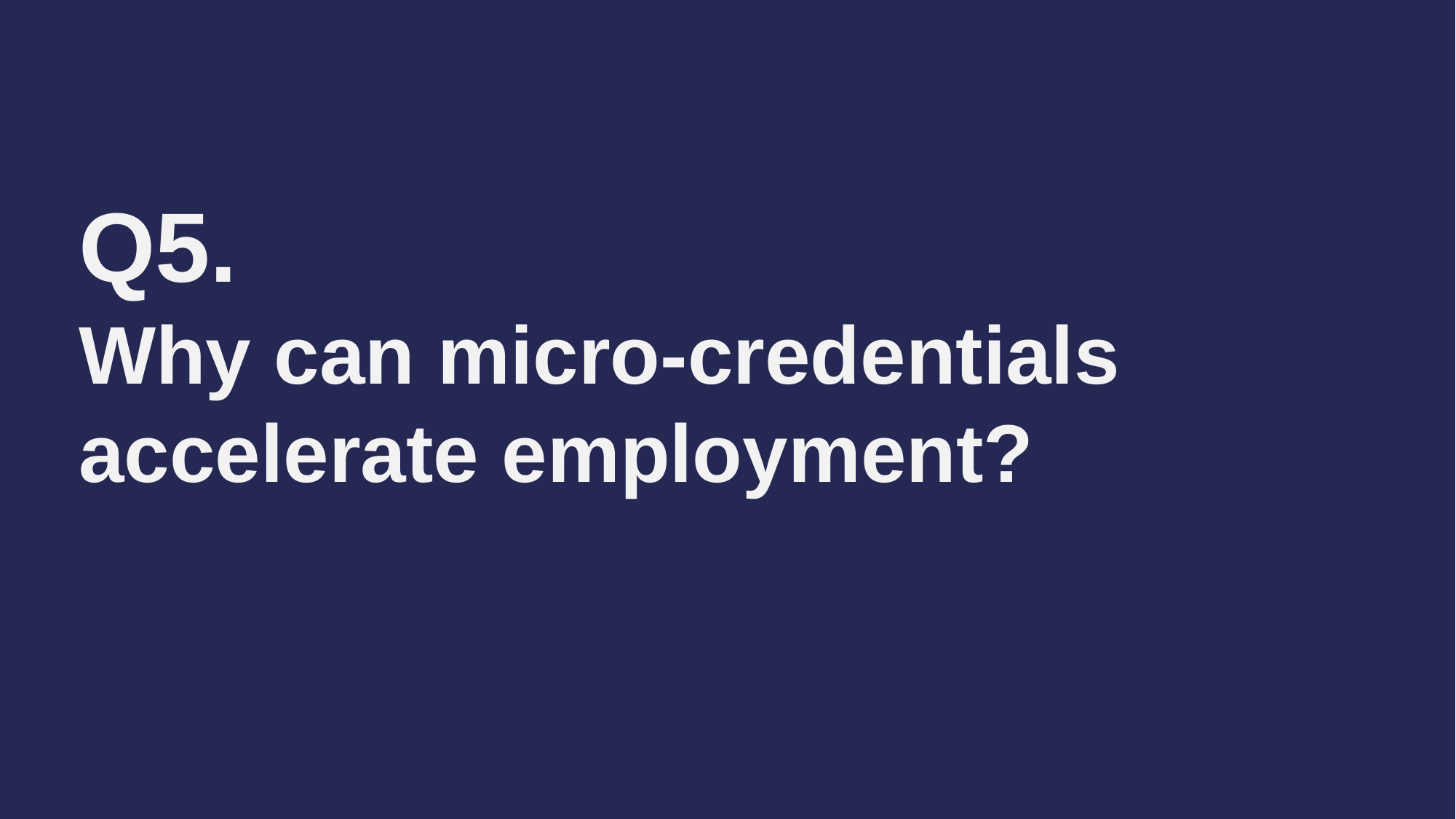

# Q5. Why can micro-credentials accelerate employment?